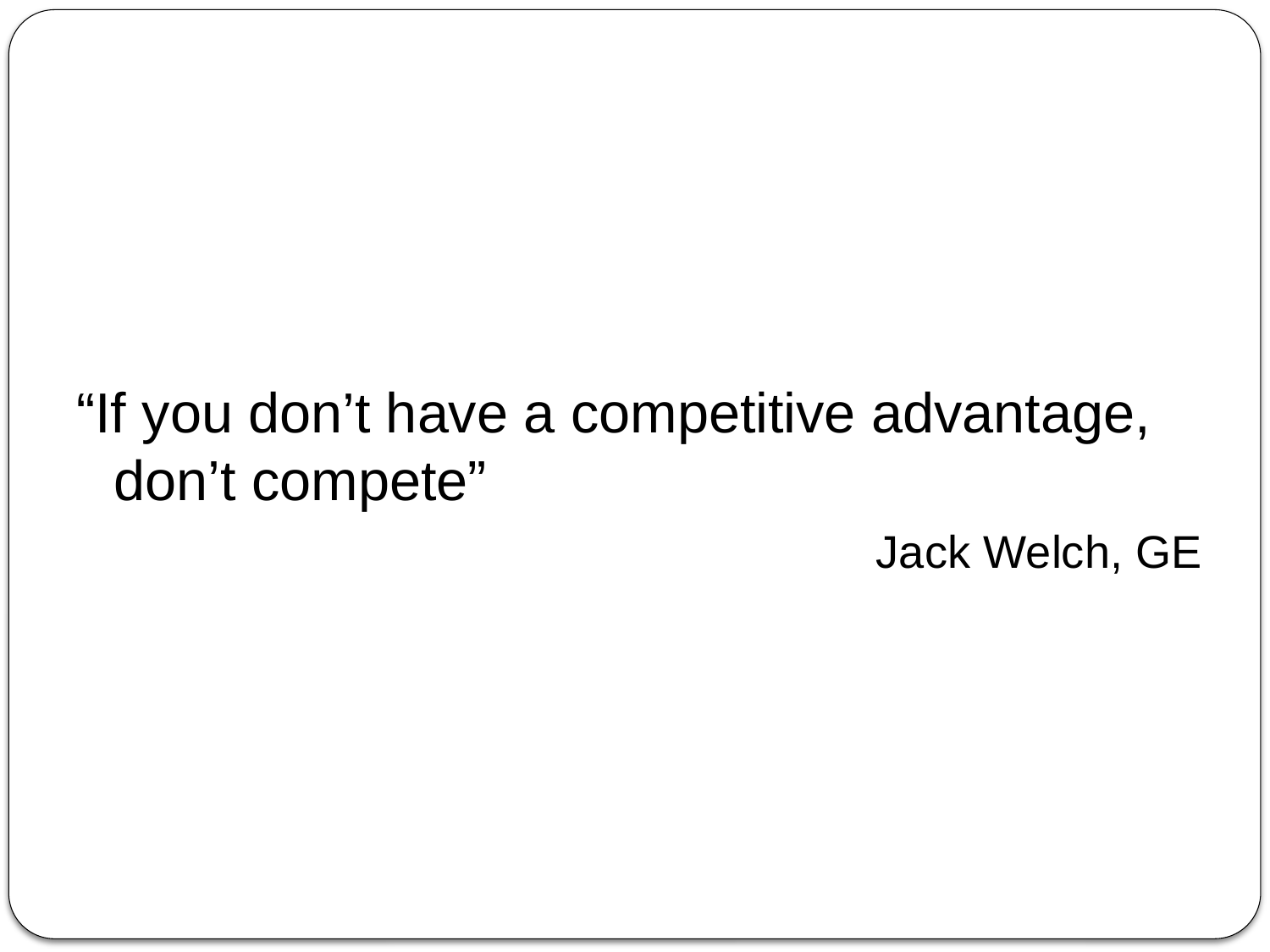

“If you don’t have a competitive advantage, don’t compete”
							Jack Welch, GE